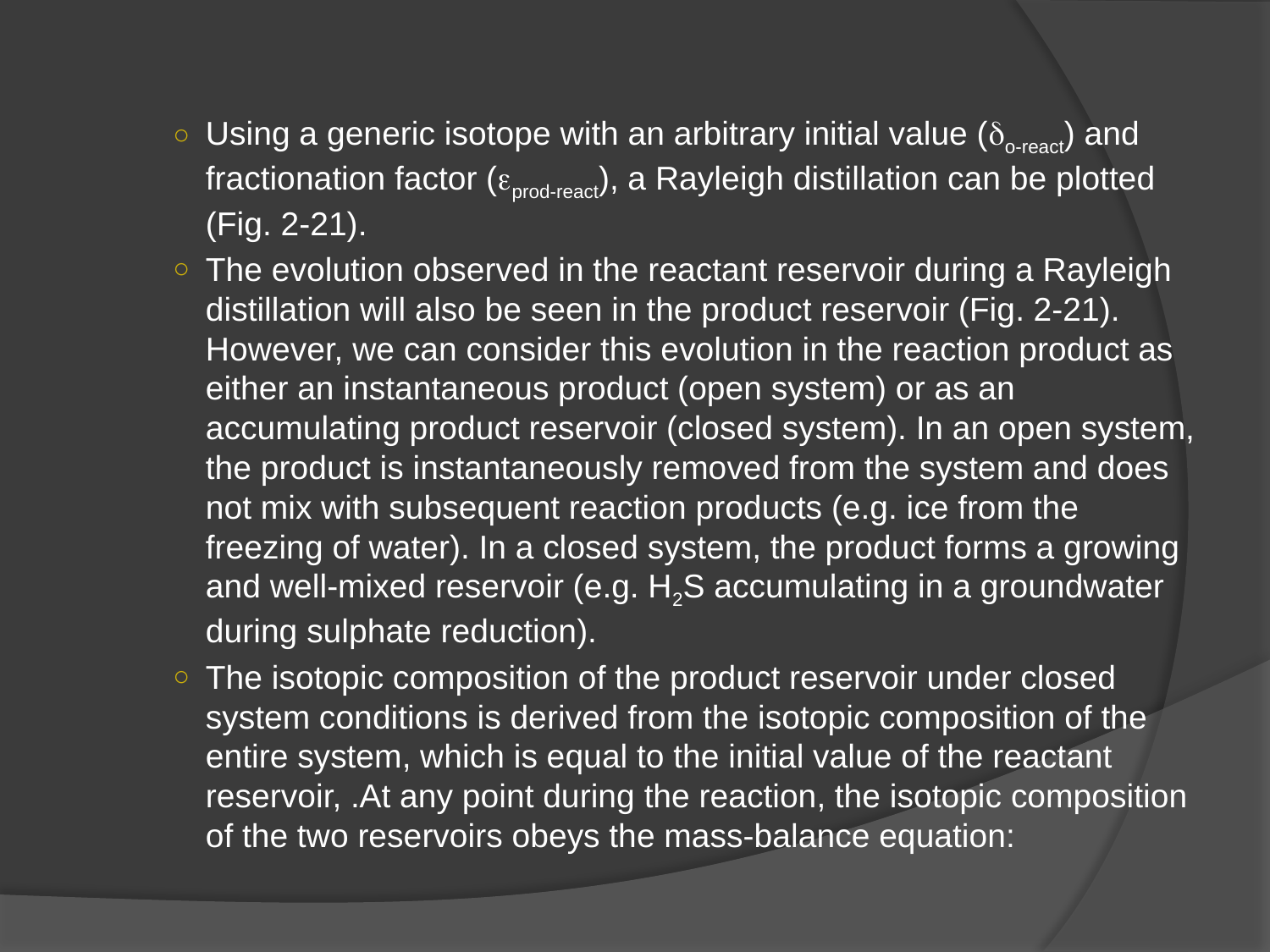

Using a generic isotope with an arbitrary initial value (δo-react) and fractionation factor (εprod-react), a Rayleigh distillation can be plotted (Fig. 2-21).
The evolution observed in the reactant reservoir during a Rayleigh distillation will also be seen in the product reservoir (Fig. 2-21). However, we can consider this evolution in the reaction product as either an instantaneous product (open system) or as an accumulating product reservoir (closed system). In an open system, the product is instantaneously removed from the system and does not mix with subsequent reaction products (e.g. ice from the freezing of water). In a closed system, the product forms a growing and well-mixed reservoir (e.g. H2S accumulating in a groundwater during sulphate reduction).
The isotopic composition of the product reservoir under closed system conditions is derived from the isotopic composition of the entire system, which is equal to the initial value of the reactant reservoir, .At any point during the reaction, the isotopic composition of the two reservoirs obeys the mass-balance equation: